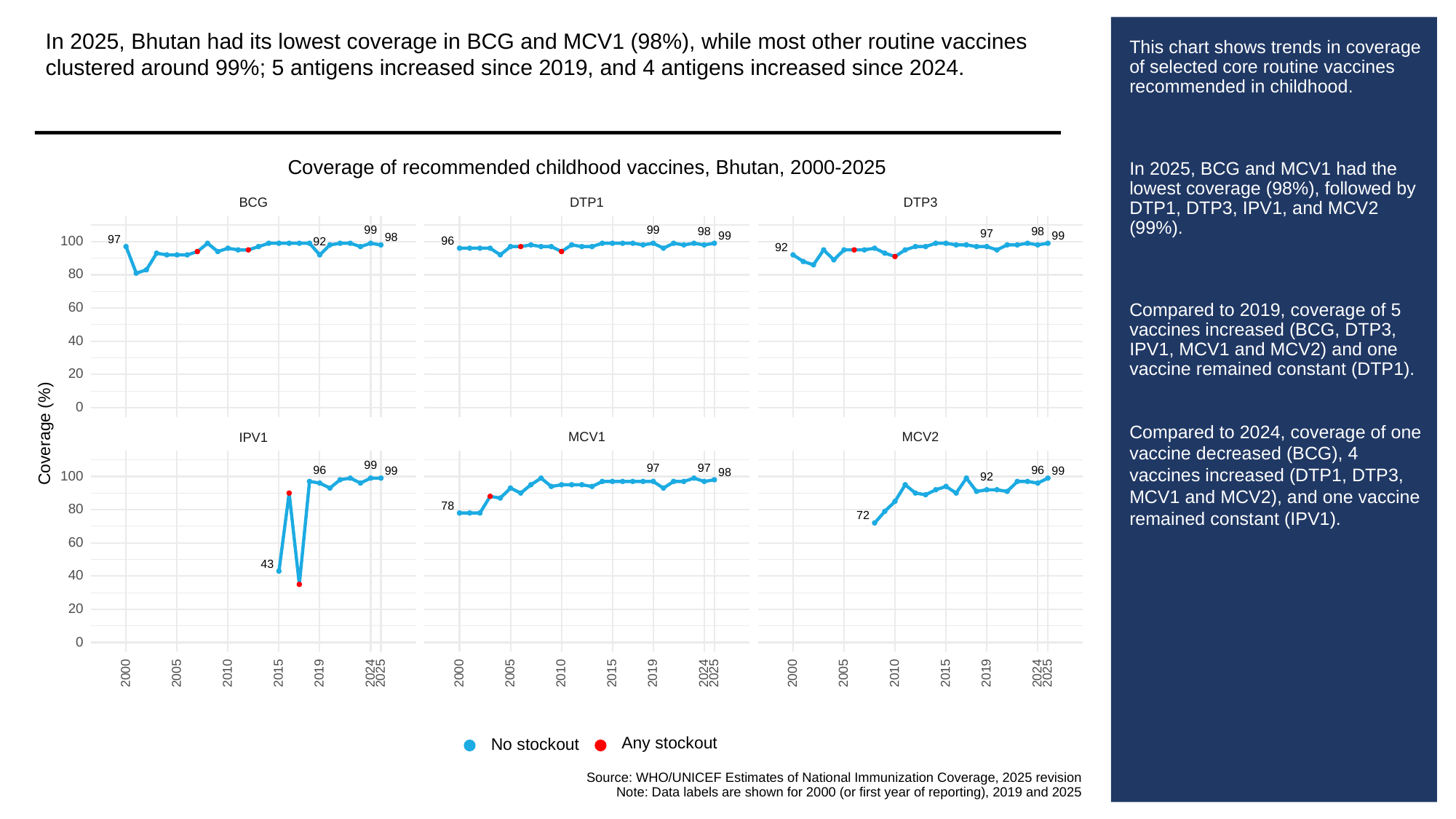

In 2025, Bhutan had its lowest coverage in BCG and MCV1 (98%), while most other routine vaccines clustered around 99%; 5 antigens increased since 2019, and 4 antigens increased since 2024.
# This chart shows trends in coverage of selected core routine vaccines recommended in childhood.

In 2025, BCG and MCV1 had the lowest coverage (98%), followed by DTP1, DTP3, IPV1, and MCV2 (99%).

Compared to 2019, coverage of 5 vaccines increased (BCG, DTP3, IPV1, MCV1 and MCV2) and one vaccine remained constant (DTP1).

Compared to 2024, coverage of one vaccine decreased (BCG), 4 vaccines increased (DTP1, DTP3, MCV1 and MCV2), and one vaccine remained constant (IPV1).

Coverage of recommended childhood vaccines, Bhutan, 2000-2025
BCG
DTP3
DTP1

99
99
98
98
97
99
99
98
97
100
96
92

92

80

60

40

20

0

Coverage (%)
MCV1
MCV2
IPV1

99
97
97
96
96
99
99
98
100
92

78
80

72

60

43

40

20

0

2000
2005
2010
2015
2019
2024
2025
2000
2005
2010
2015
2019
2024
2025
2000
2005
2010
2015
2019
2024
2025
Any stockout
No stockout

Source: WHO/UNICEF Estimates of National Immunization Coverage, 2025 revision
Note: Data labels are shown for 2000 (or first year of reporting), 2019 and 2025